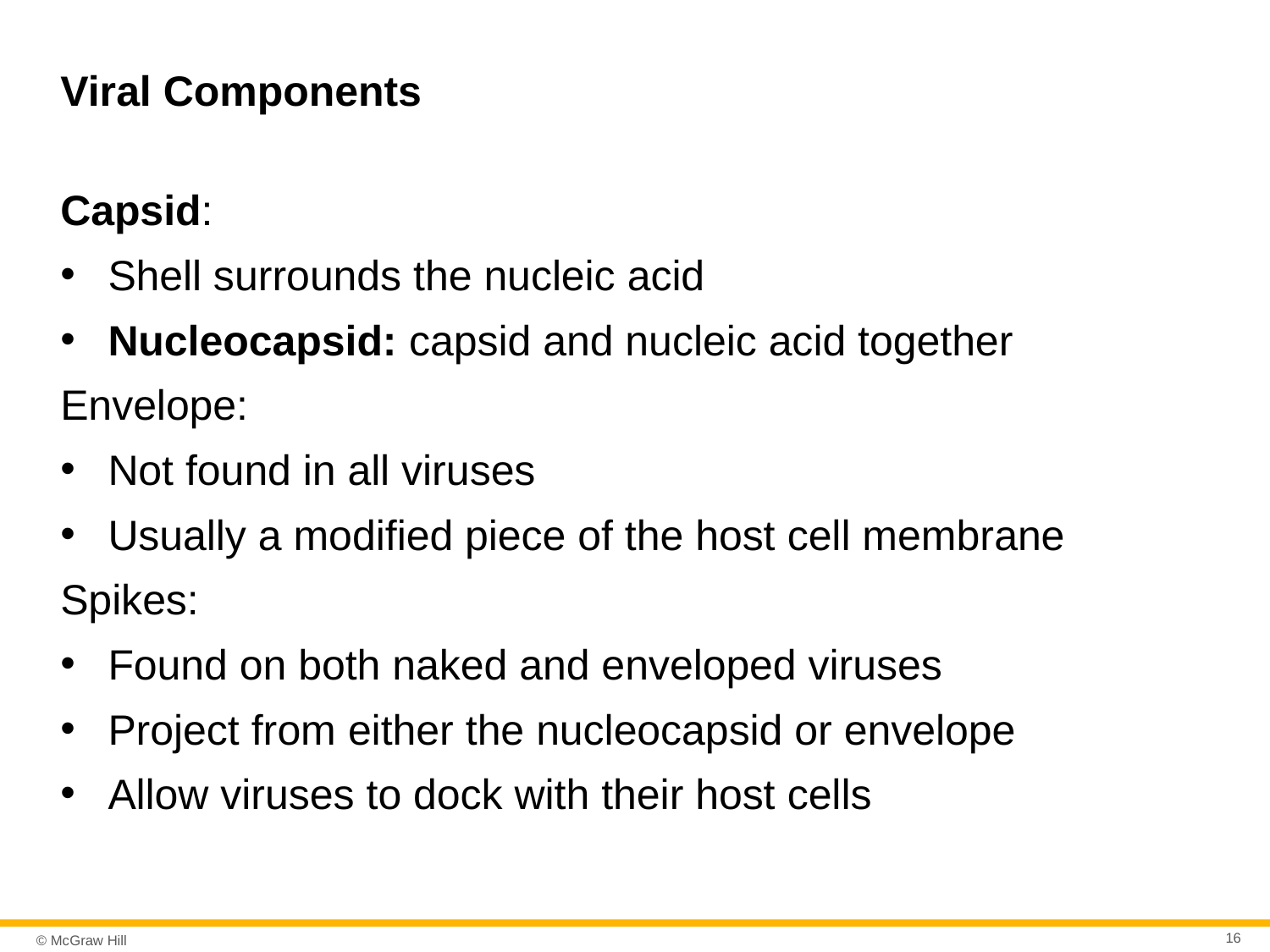

# Viral Components
Capsid:
Shell surrounds the nucleic acid
Nucleocapsid: capsid and nucleic acid together
Envelope:
Not found in all viruses
Usually a modified piece of the host cell membrane
Spikes:
Found on both naked and enveloped viruses
Project from either the nucleocapsid or envelope
Allow viruses to dock with their host cells